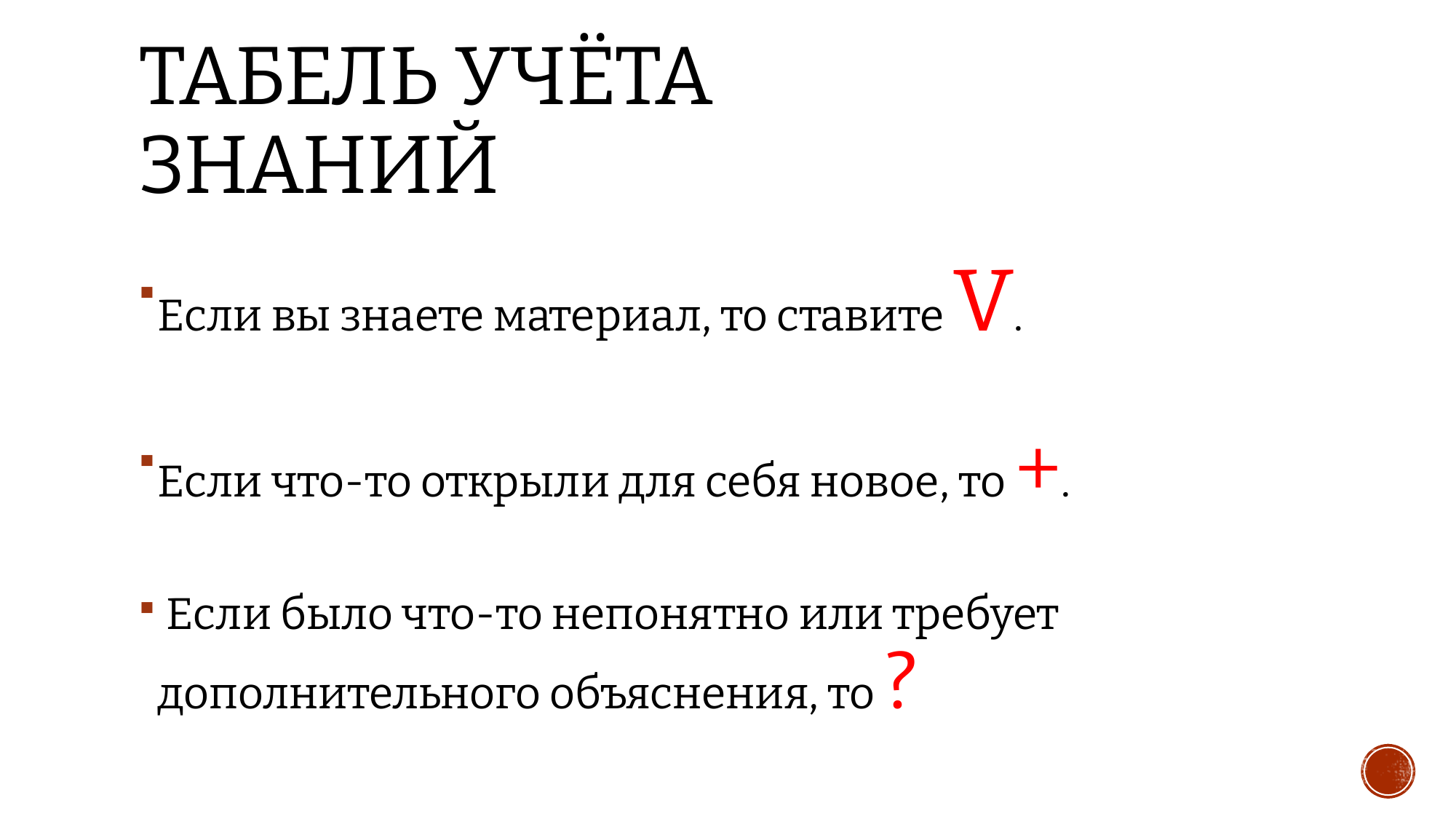

# Табель учёта знаний
Если вы знаете материал, то ставите V.

Если что-то открыли для себя новое, то +.

 Если было что-то непонятно или требует дополнительного объяснения, то ?